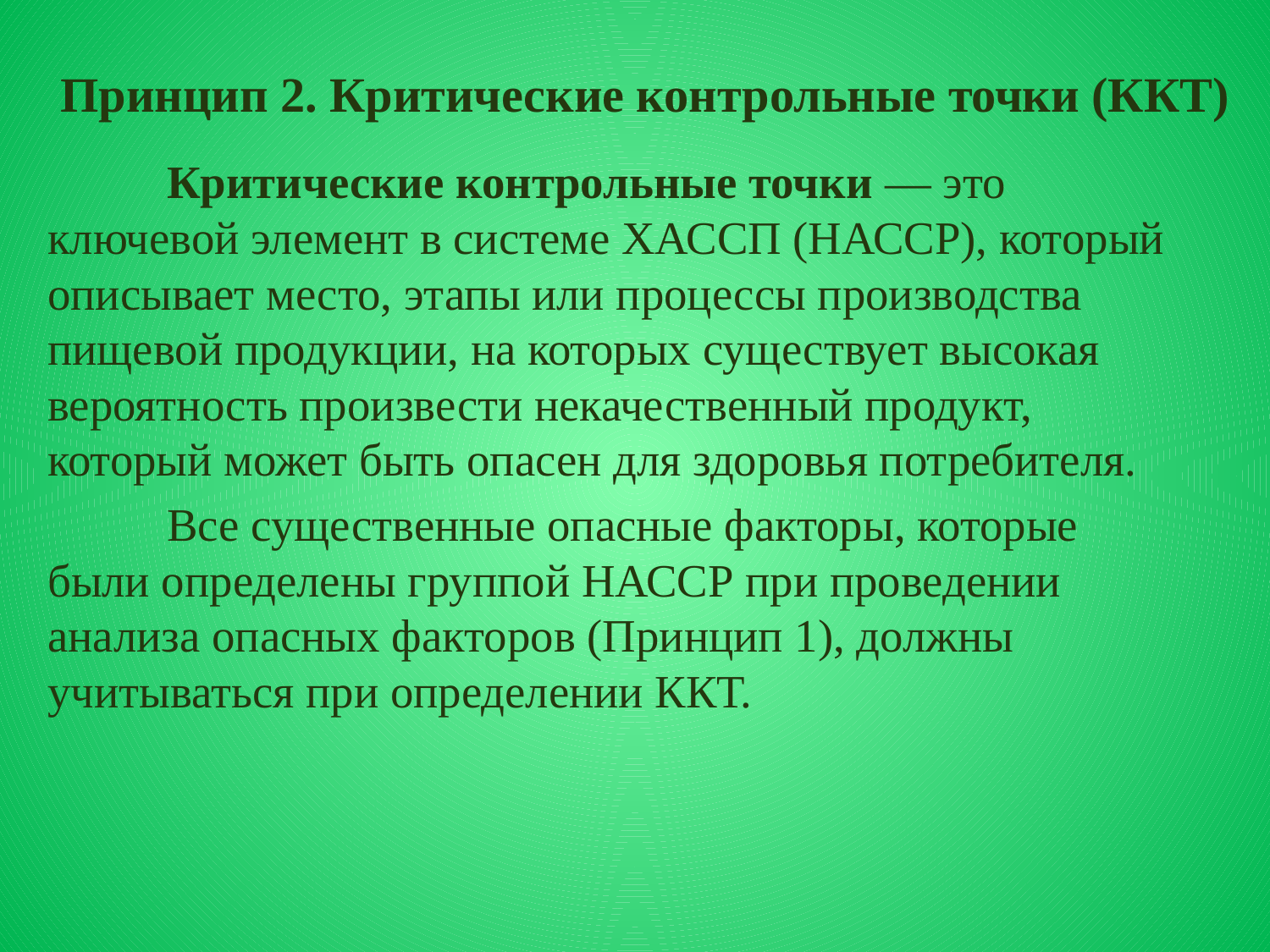

# Принцип 2. Критические контрольные точки (ККТ)
	Критические контрольные точки — это ключевой элемент в системе ХАССП (НАССР), который описывает место, этапы или процессы производства пищевой продукции, на которых существует высокая вероятность произвести некачественный продукт, который может быть опасен для здоровья потребителя.
	Все существенные опасные факторы, которые были определены группой НАССР при проведении анализа опасных факторов (Принцип 1), должны учитываться при определении ККТ.